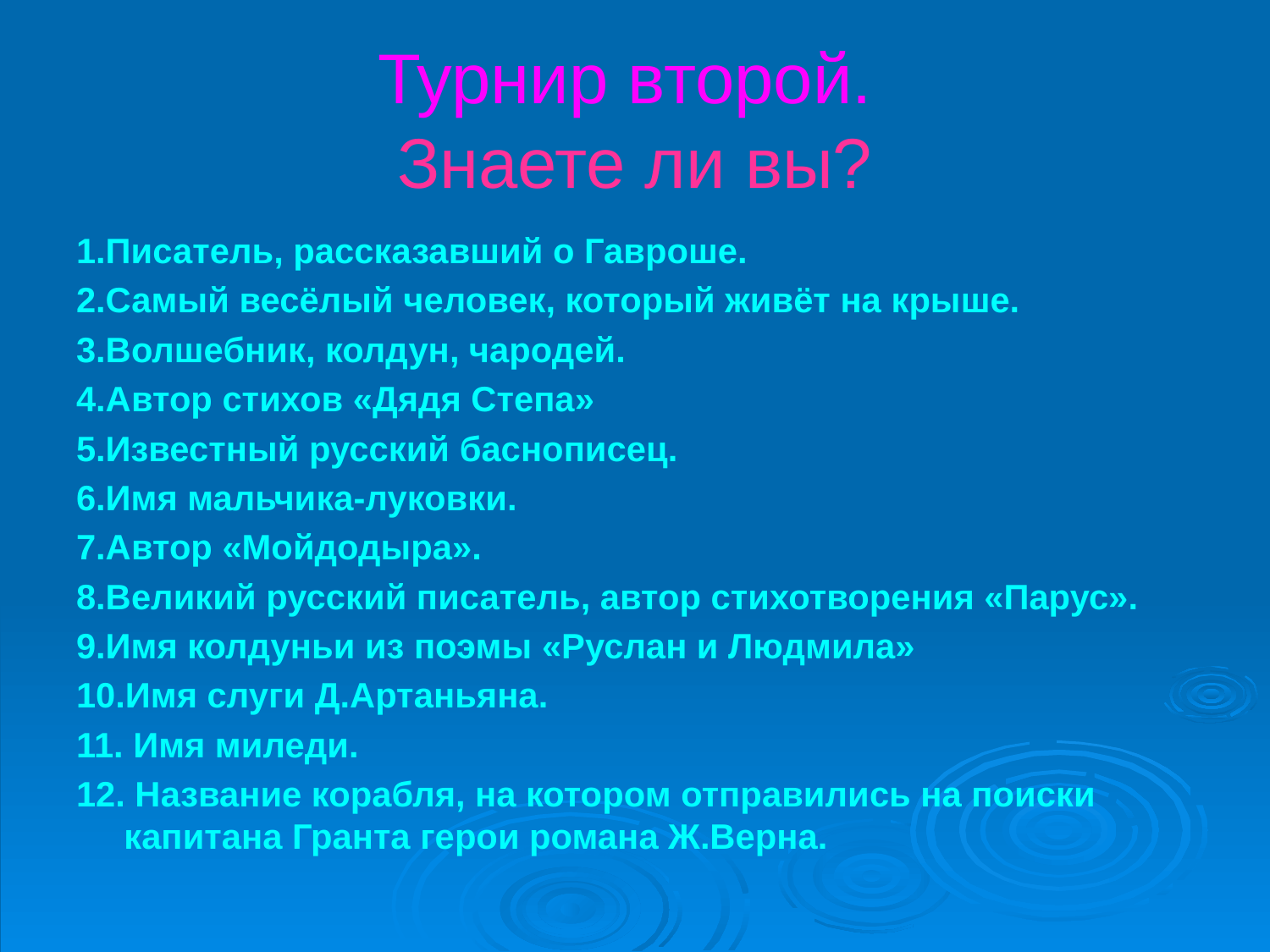

# Турнир второй. Знаете ли вы?
1.Писатель, рассказавший о Гавроше.
2.Самый весёлый человек, который живёт на крыше.
3.Волшебник, колдун, чародей.
4.Автор стихов «Дядя Степа»
5.Известный русский баснописец.
6.Имя мальчика-луковки.
7.Автор «Мойдодыра».
8.Великий русский писатель, автор стихотворения «Парус».
9.Имя колдуньи из поэмы «Руслан и Людмила»
10.Имя слуги Д.Артаньяна.
11. Имя миледи.
12. Название корабля, на котором отправились на поиски капитана Гранта герои романа Ж.Верна.